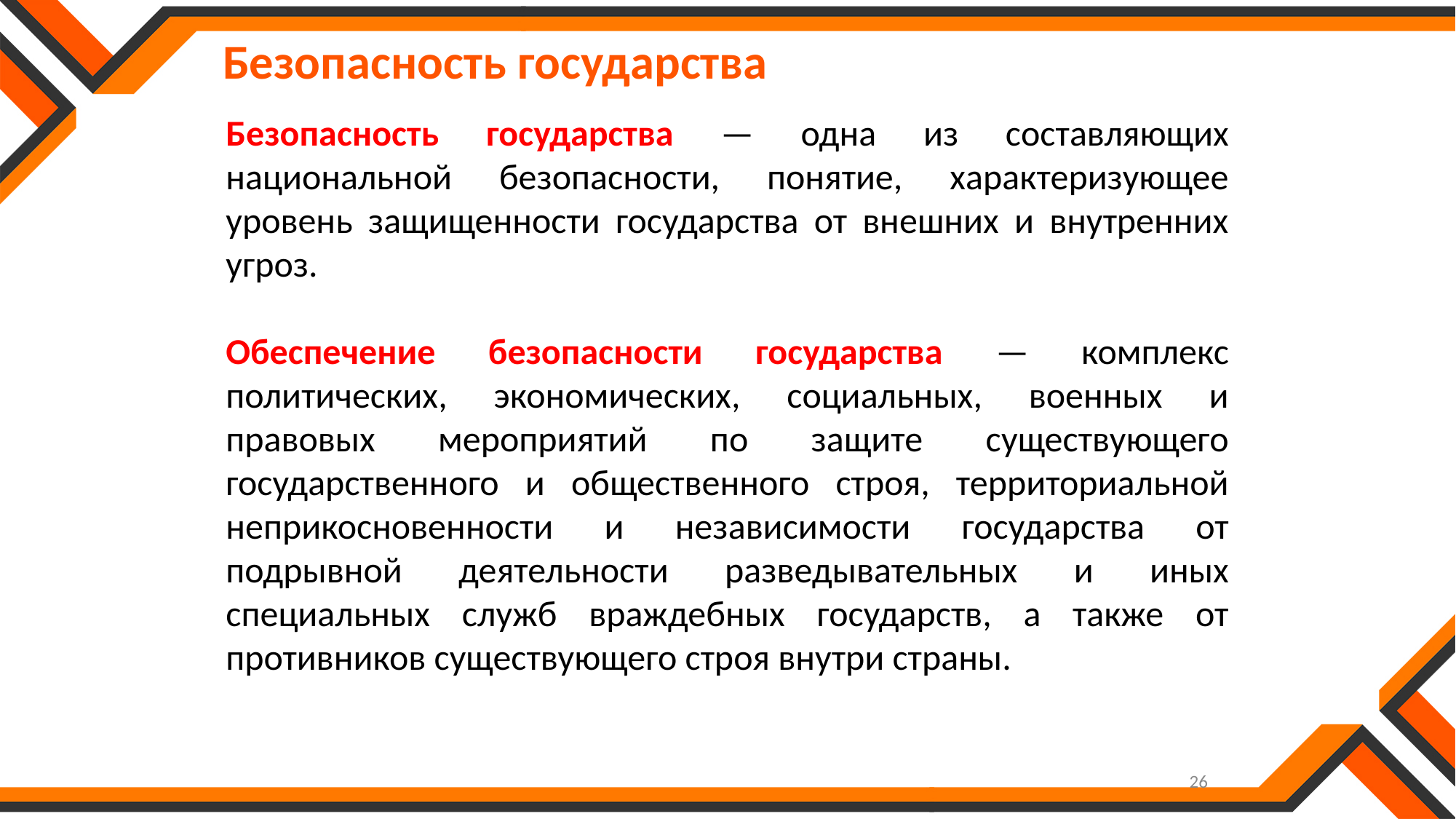

Безопасность государства
Безопасность государства — одна из составляющих национальной безопасности, понятие, характеризующее уровень защищенности государства от внешних и внутренних угроз.

Обеспечение безопасности государства — комплекс политических, экономических, социальных, военных и правовых мероприятий по защите существующего государственного и общественного строя, территориальной неприкосновенности и независимости государства от подрывной деятельности разведывательных и иных специальных служб враждебных государств, а также от противников существующего строя внутри страны.

26